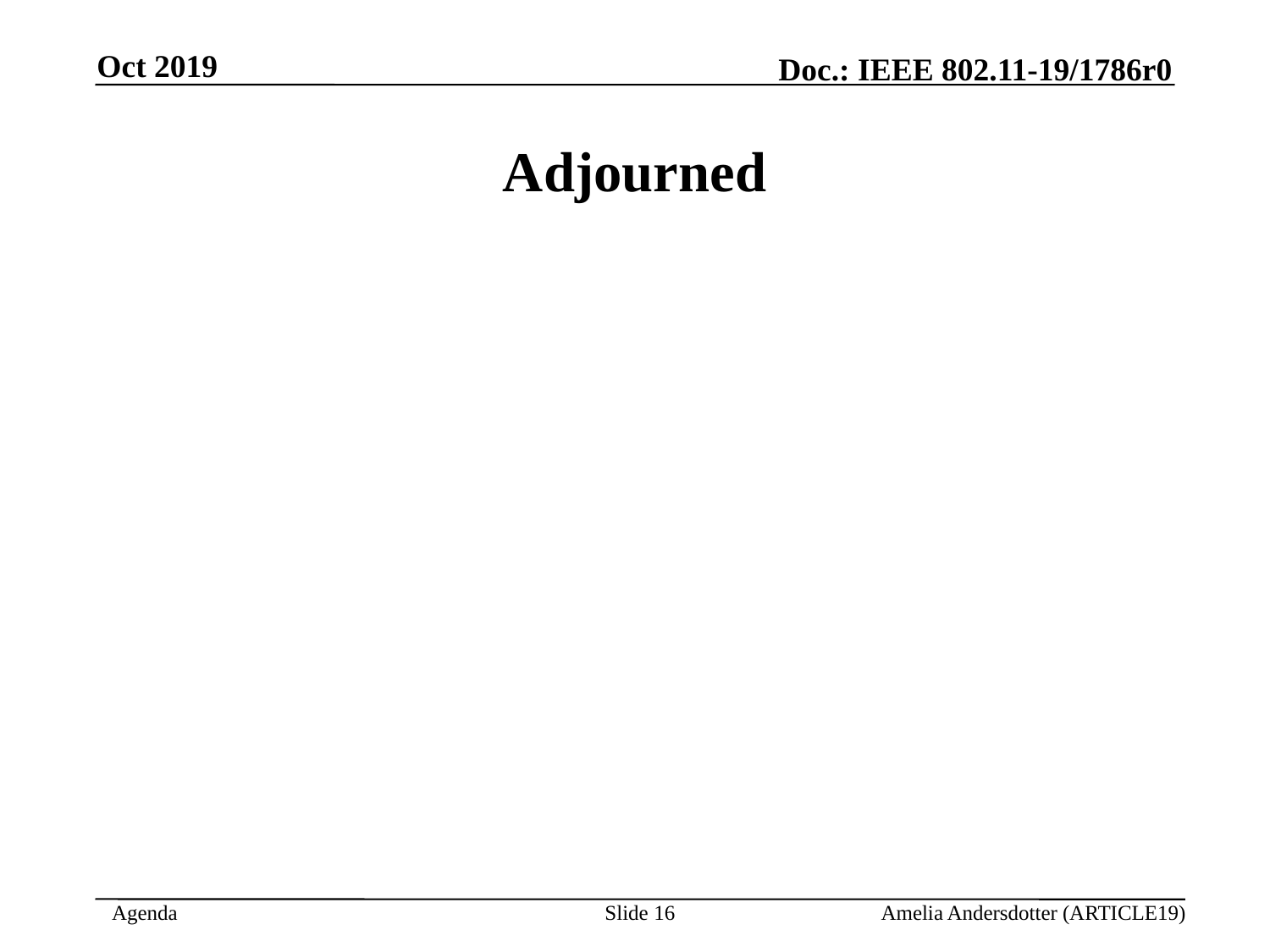

Oct 2019
Adjourned

Slide 16
Amelia Andersdotter (ARTICLE19)